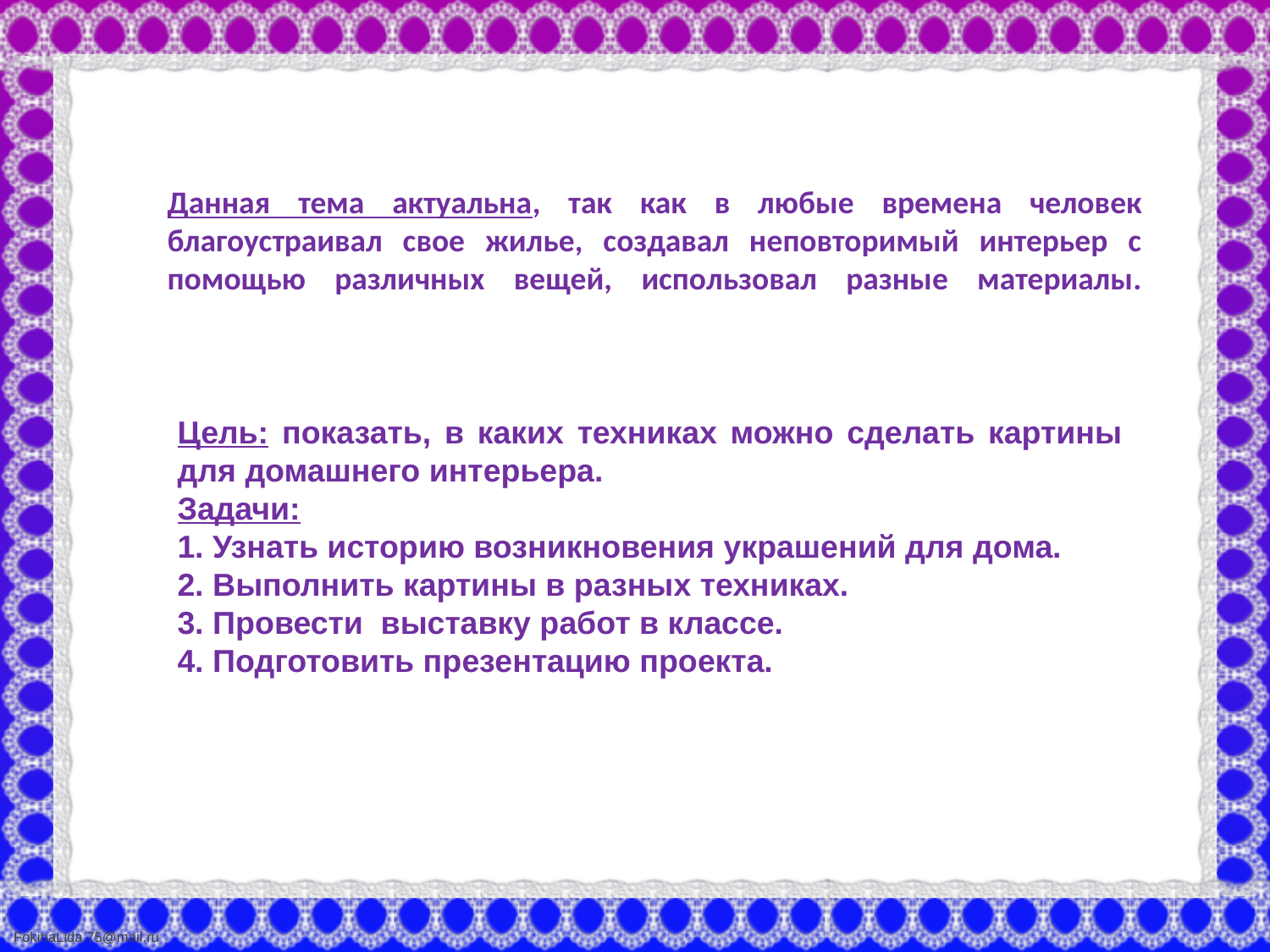

# Данная тема актуальна, так как в любые времена человек благоустраивал свое жилье, создавал неповторимый интерьер с помощью различных вещей, использовал разные материалы.
Цель: показать, в каких техниках можно сделать картины для домашнего интерьера.
Задачи:
1. Узнать историю возникновения украшений для дома.
2. Выполнить картины в разных техниках.
3. Провести  выставку работ в классе.
4. Подготовить презентацию проекта.